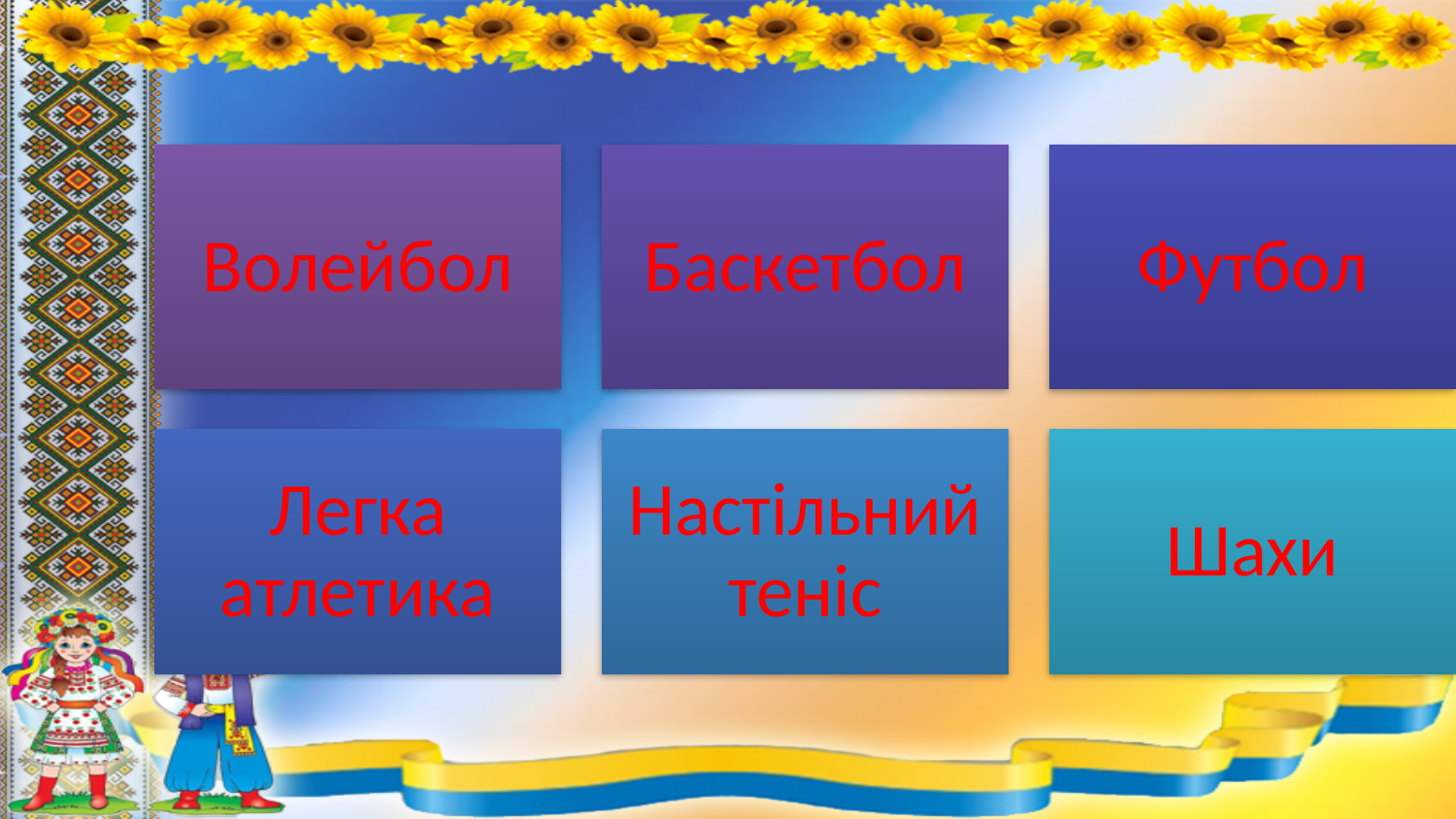

Волейбол
Баскетбол
Футбол
Легка атлетика
Настільний теніс
Шахи